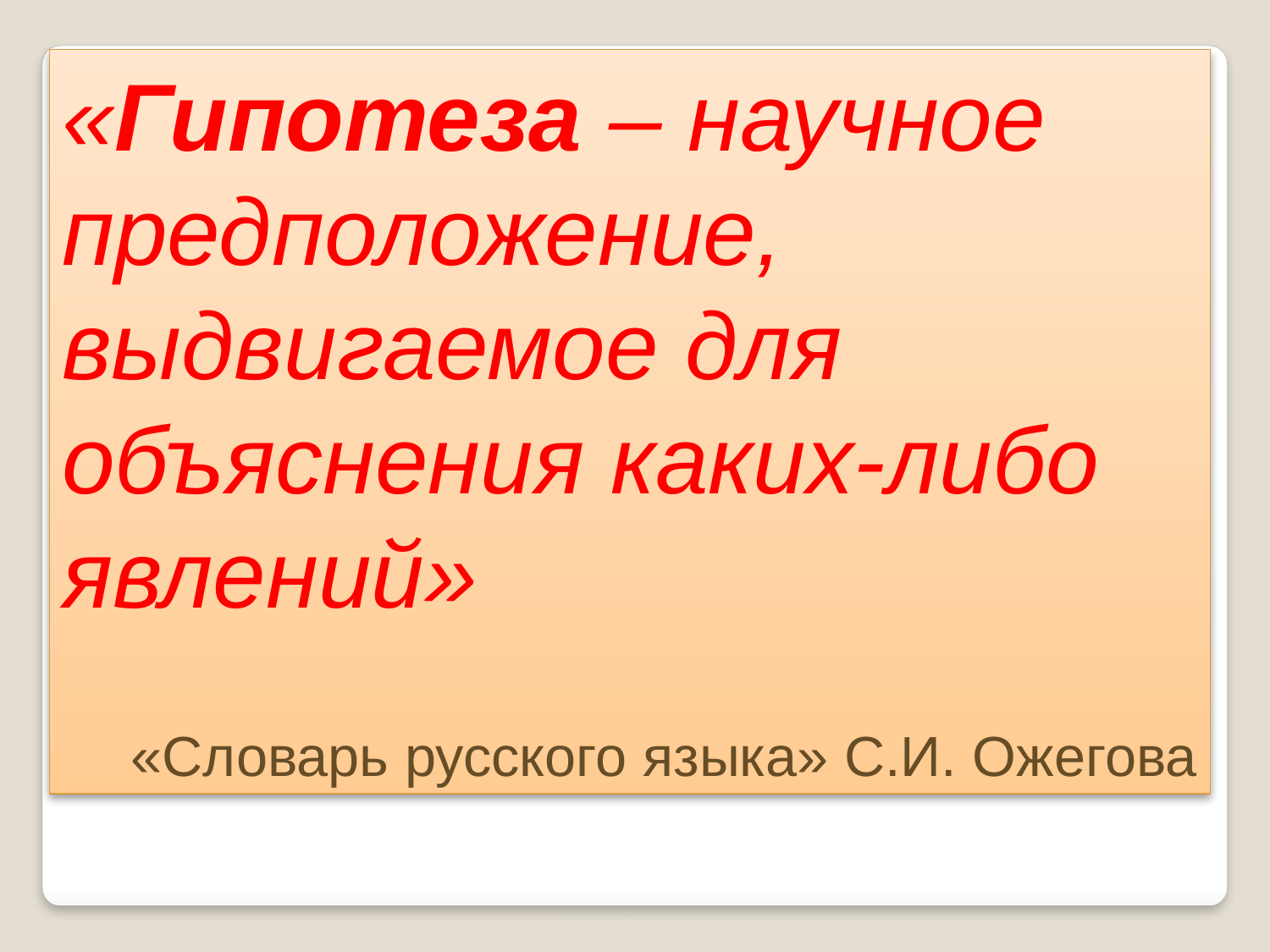

«Гипотеза – научное предположение, выдвигаемое для объяснения каких-либо явлений»

«Словарь русского языка» С.И. Ожегова